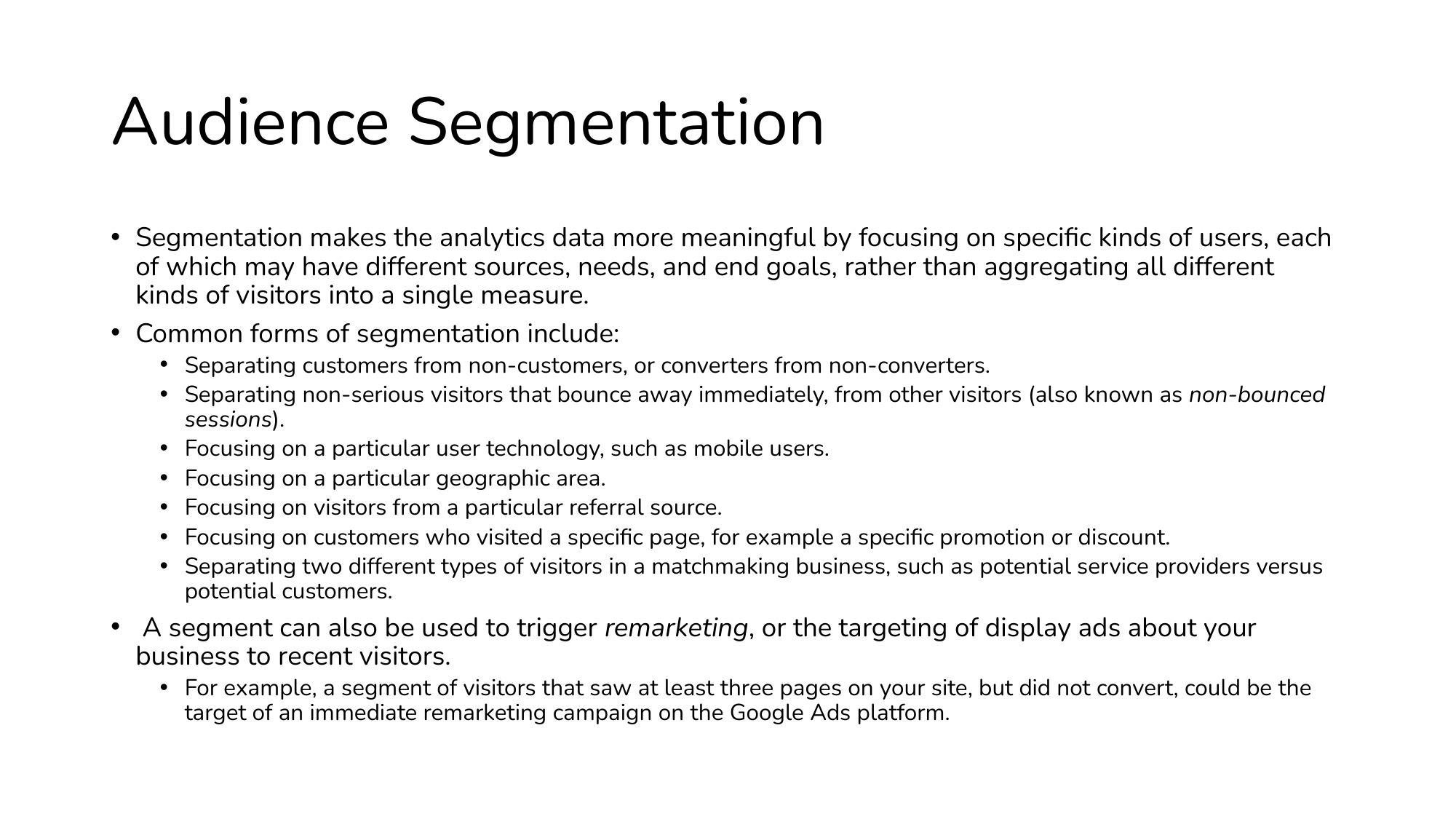

# Audience Segmentation
Segmentation makes the analytics data more meaningful by focusing on specific kinds of users, each of which may have different sources, needs, and end goals, rather than aggregating all different kinds of visitors into a single measure.
Common forms of segmentation include:
Separating customers from non-customers, or converters from non-converters.
Separating non-serious visitors that bounce away immediately, from other visitors (also known as non-bounced sessions).
Focusing on a particular user technology, such as mobile users.
Focusing on a particular geographic area.
Focusing on visitors from a particular referral source.
Focusing on customers who visited a specific page, for example a specific promotion or discount.
Separating two different types of visitors in a matchmaking business, such as potential service providers versus potential customers.
 A segment can also be used to trigger remarketing, or the targeting of display ads about your business to recent visitors.
For example, a segment of visitors that saw at least three pages on your site, but did not convert, could be the target of an immediate remarketing campaign on the Google Ads platform.